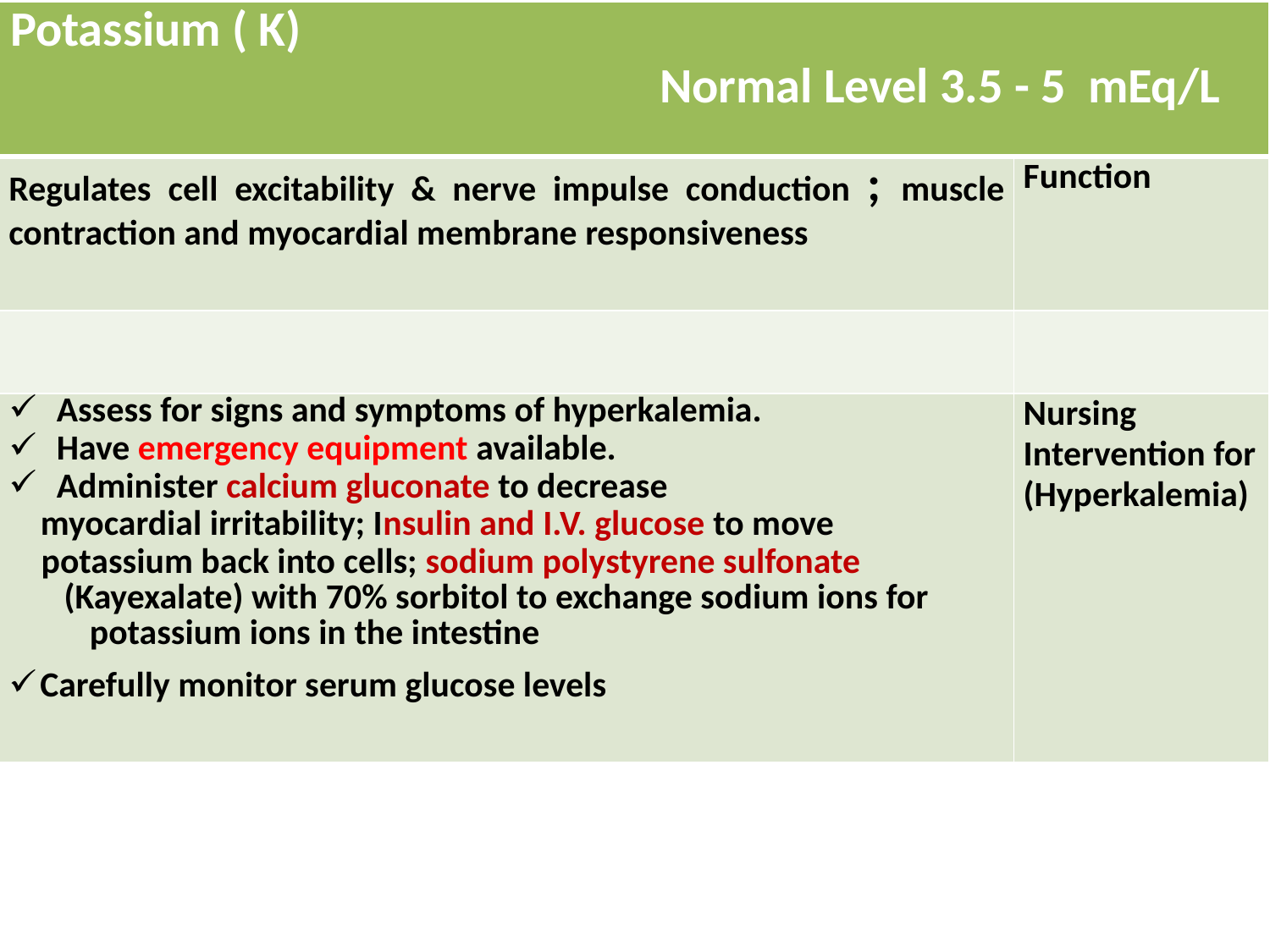

| Potassium ( K) Normal Level 3.5 - 5 mEq/L |  |
| --- | --- |
| Regulates cell excitability & nerve impulse conduction ; muscle contraction and myocardial membrane responsiveness | Function |
|  |  |
| Assess for signs and symptoms of hyperkalemia. Have emergency equipment available. Administer calcium gluconate to decrease myocardial irritability; Insulin and I.V. glucose to move potassium back into cells; sodium polystyrene sulfonate (Kayexalate) with 70% sorbitol to exchange sodium ions for potassium ions in the intestine Carefully monitor serum glucose levels | Nursing Intervention for (Hyperkalemia) |
#